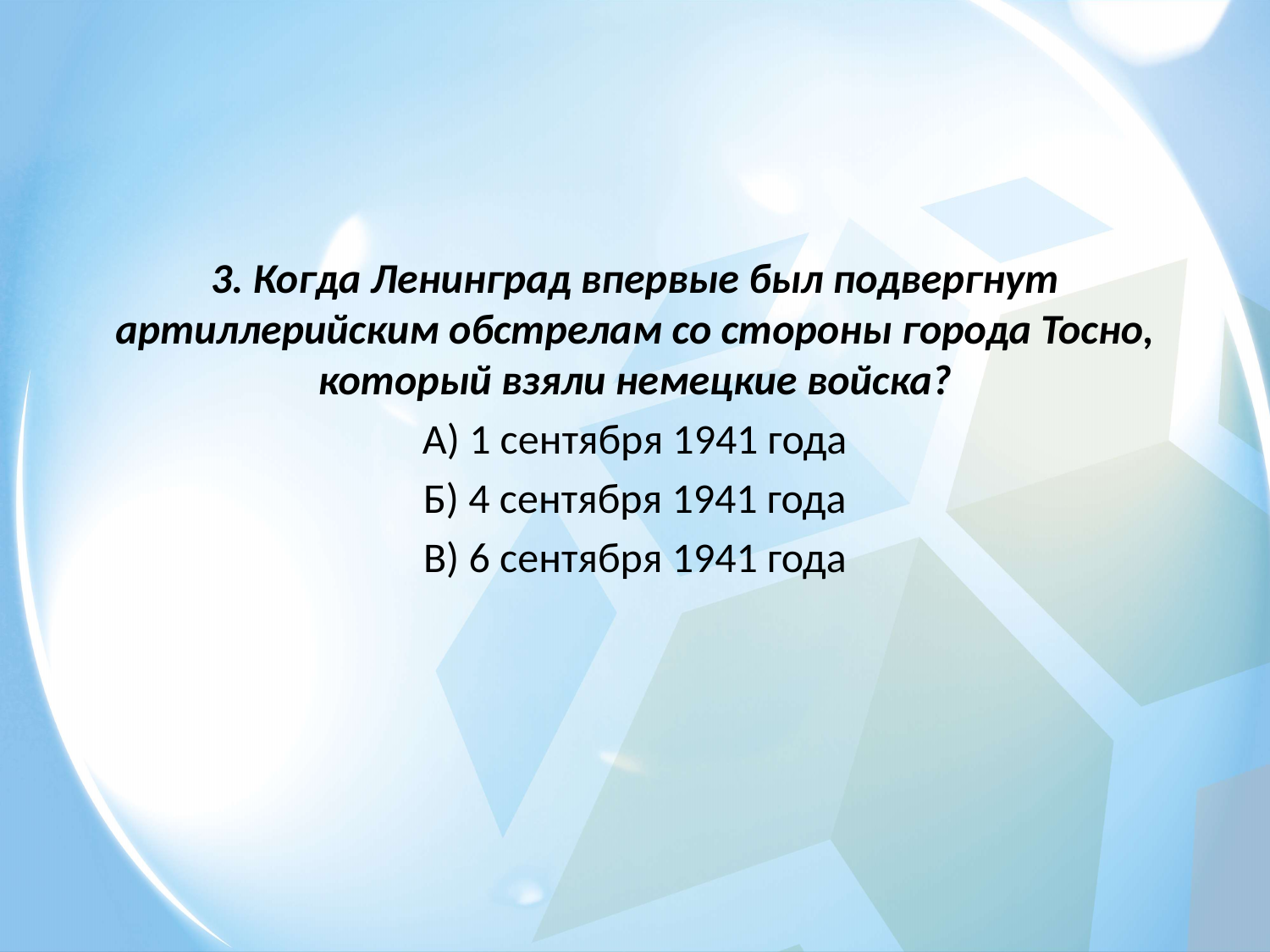

3. Когда Ленинград впервые был подвергнут артиллерийским обстрелам со стороны города Тосно, который взяли немецкие войска?
А) 1 сентября 1941 года
Б) 4 сентября 1941 года
В) 6 сентября 1941 года